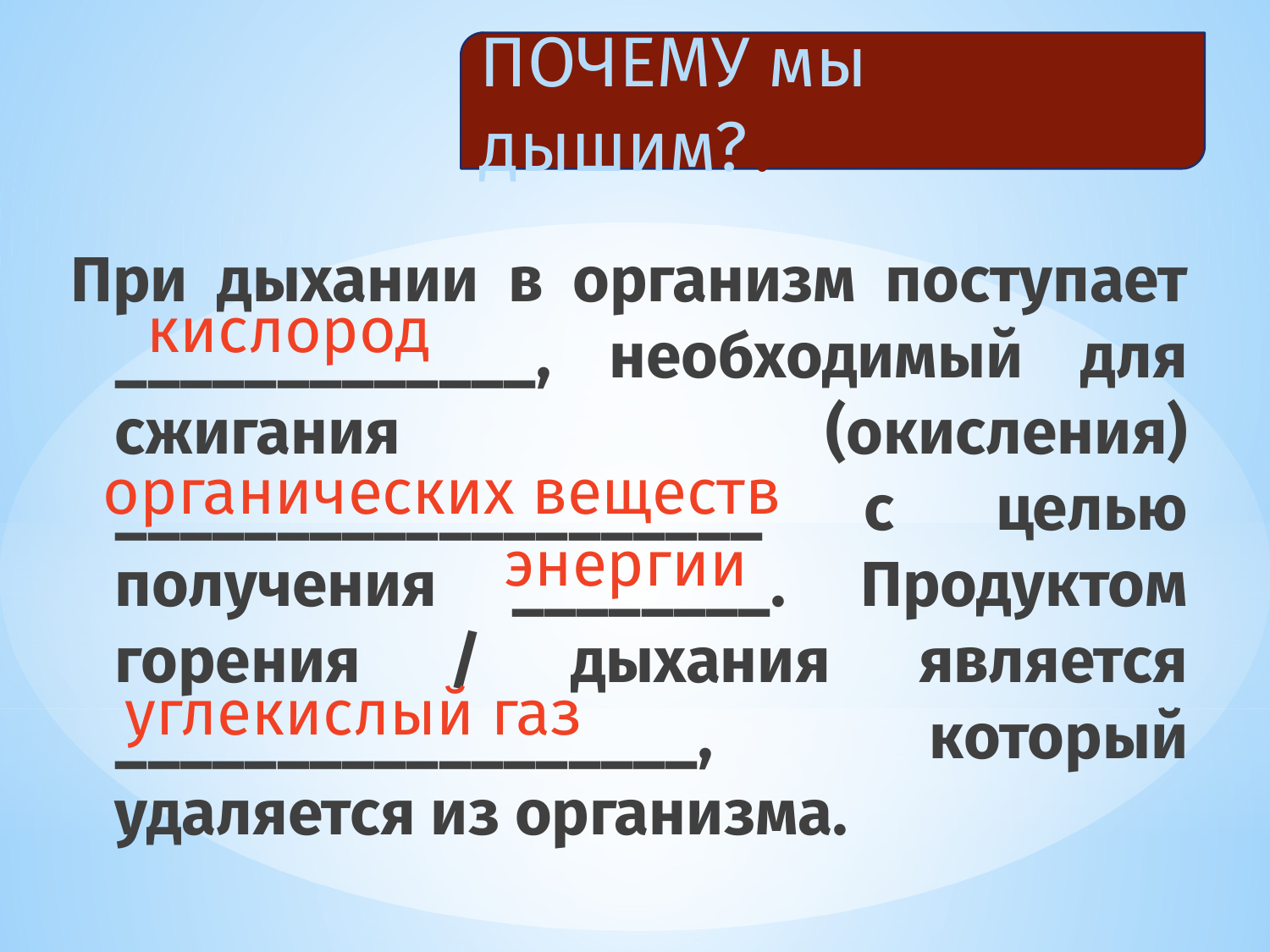

ПОЧЕМУ мы дышим??
При дыхании в организм поступает _____________, необходимый для сжигания (окисления) ____________________ с целью получения ________. Продуктом горения / дыхания является __________________, который удаляется из организма.
кислород
органических веществ
энергии
углекислый газ